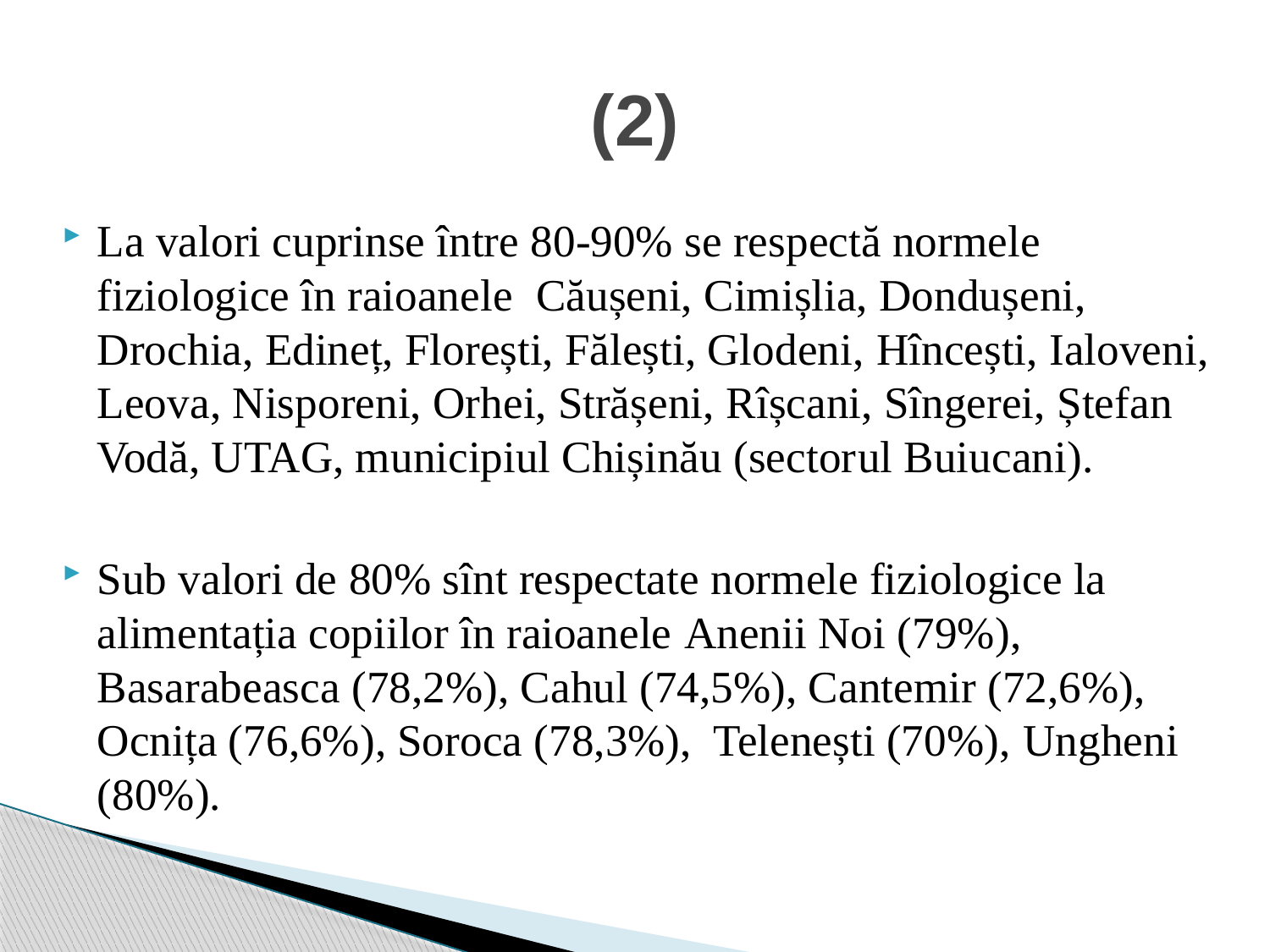

# (2)
La valori cuprinse între 80-90% se respectă normele fiziologice în raioanele  Căușeni, Cimișlia, Dondușeni, Drochia, Edineț, Florești, Fălești, Glodeni, Hîncești, Ialoveni,  Leova, Nisporeni, Orhei, Strășeni, Rîșcani, Sîngerei, Ștefan Vodă, UTAG, municipiul Chișinău (sectorul Buiucani).

Sub valori de 80% sînt respectate normele fiziologice la alimentația copiilor în raioanele Anenii Noi (79%), Basarabeasca (78,2%), Cahul (74,5%), Cantemir (72,6%), Ocnița (76,6%), Soroca (78,3%),  Telenești (70%), Ungheni (80%).